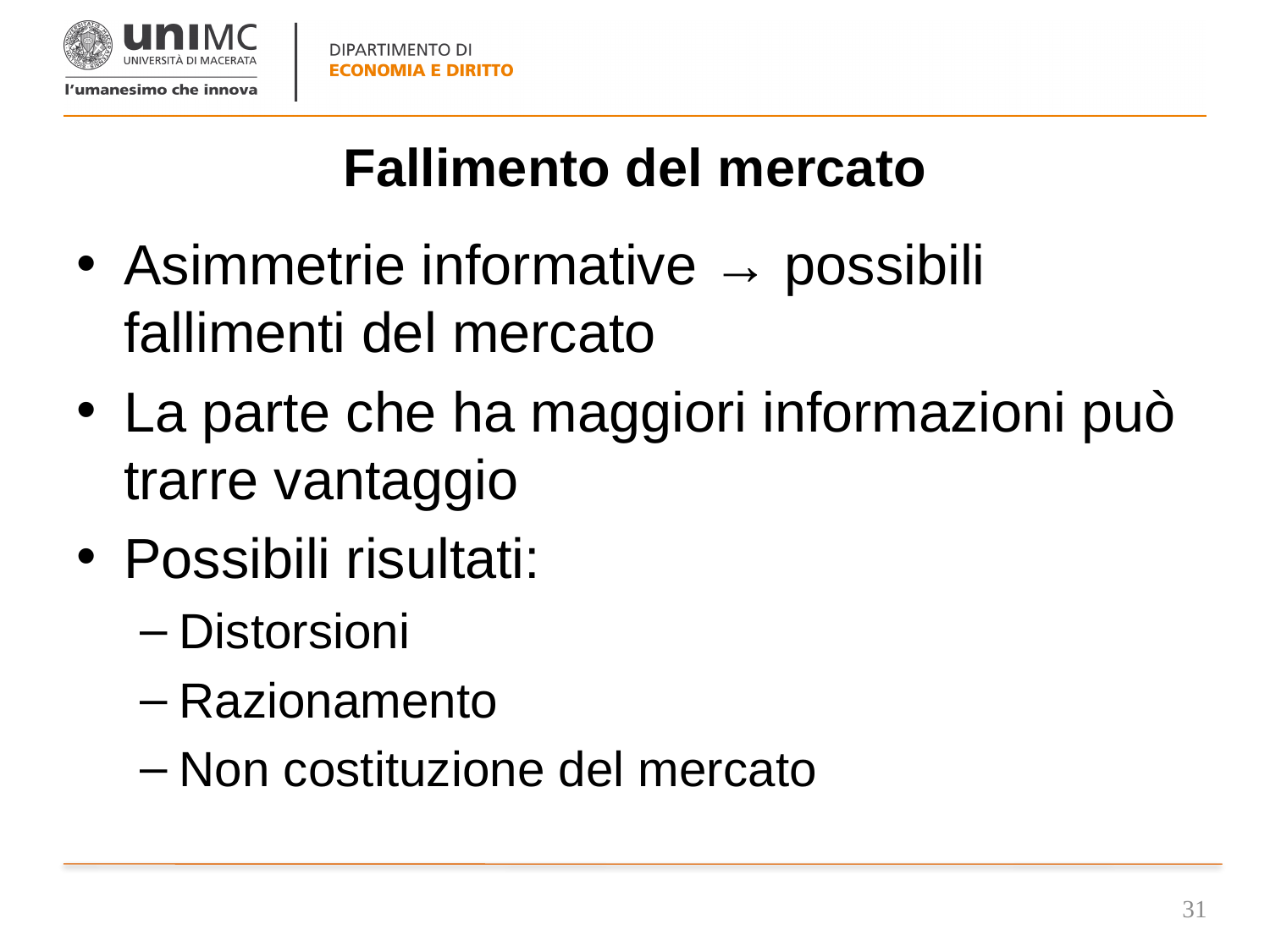

# Fallimento del mercato
Asimmetrie informative → possibili fallimenti del mercato
La parte che ha maggiori informazioni può trarre vantaggio
Possibili risultati:
Distorsioni
Razionamento
Non costituzione del mercato
31